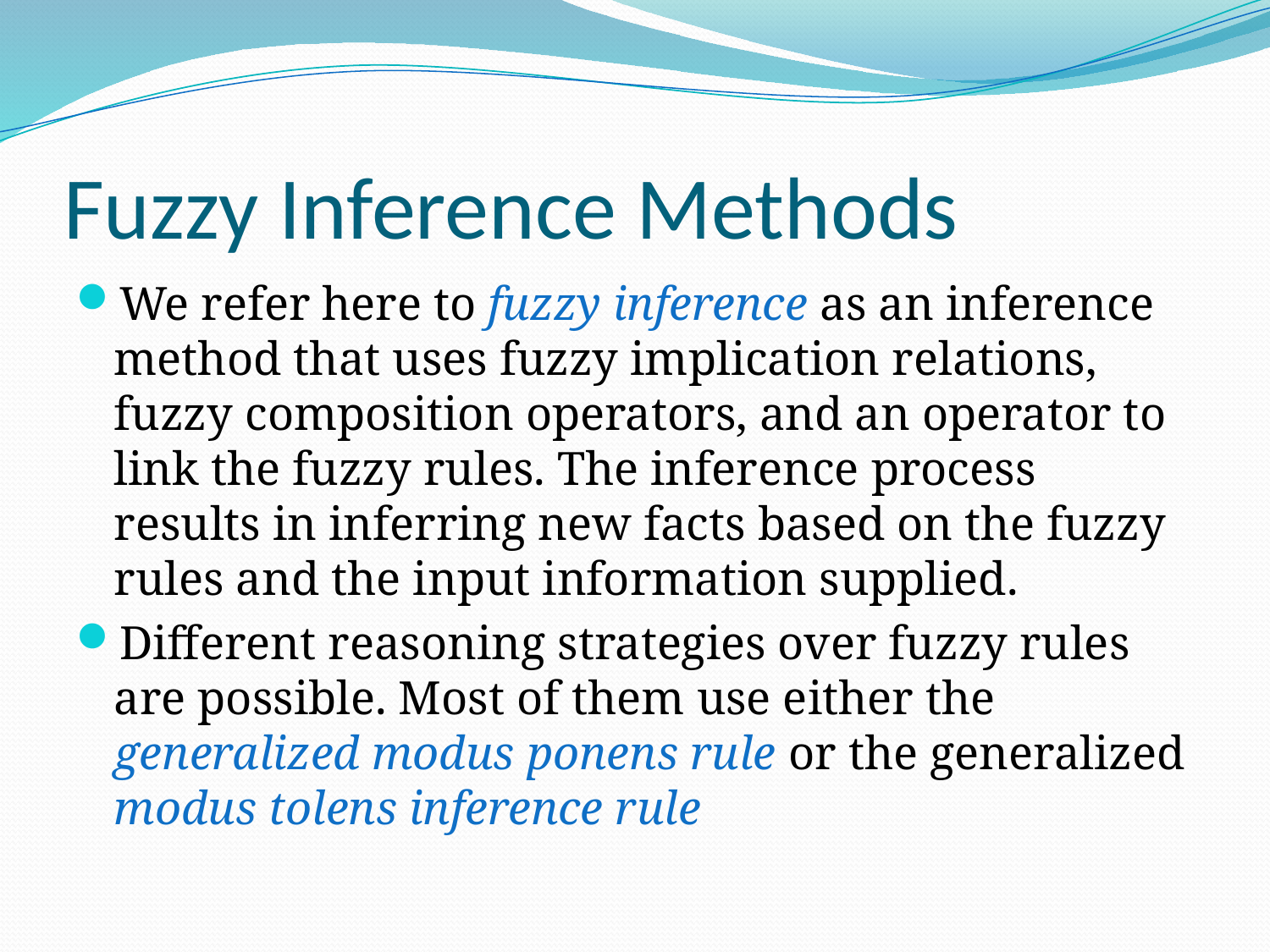

# Fuzzy Inference Methods
We refer here to fuzzy inference as an inference method that uses fuzzy implication relations, fuzzy composition operators, and an operator to link the fuzzy rules. The inference process results in inferring new facts based on the fuzzy rules and the input information supplied.
Different reasoning strategies over fuzzy rules are possible. Most of them use either the generalized modus ponens rule or the generalized modus tolens inference rule